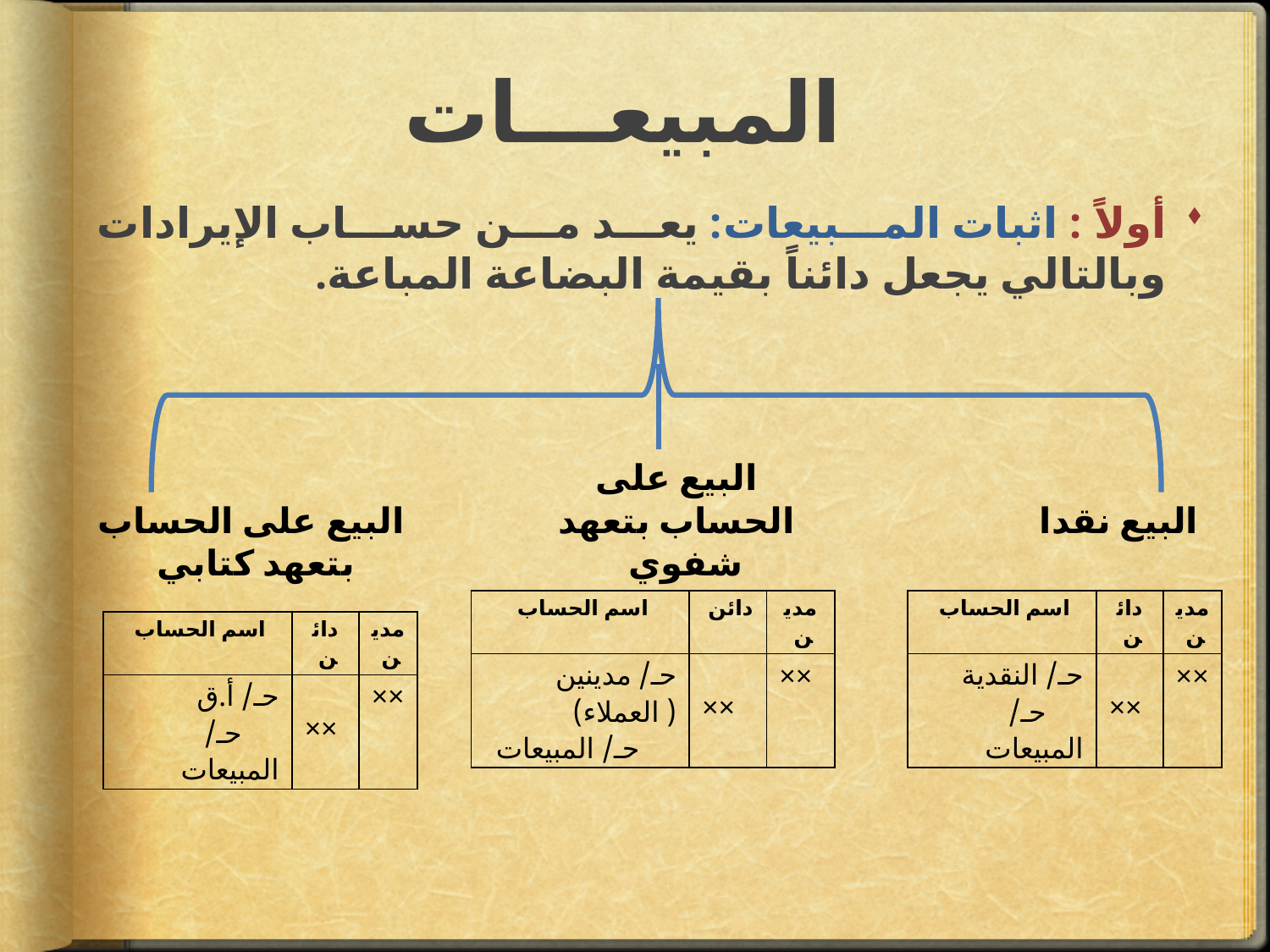

# المبيعـــات
أولاً : اثبات المبيعات: يعد من حساب الإيرادات وبالتالي يجعل دائناً بقيمة البضاعة المباعة.
البيع على الحساب بتعهد شفوي
البيع على الحساب بتعهد كتابي
البيع نقدا
| اسم الحساب | دائن | مدين |
| --- | --- | --- |
| حـ/ مدينين ( العملاء) حـ/ المبيعات | ×× | ×× |
| اسم الحساب | دائن | مدين |
| --- | --- | --- |
| حـ/ النقدية حـ/ المبيعات | ×× | ×× |
| اسم الحساب | دائن | مدين |
| --- | --- | --- |
| حـ/ أ.ق حـ/ المبيعات | ×× | ×× |